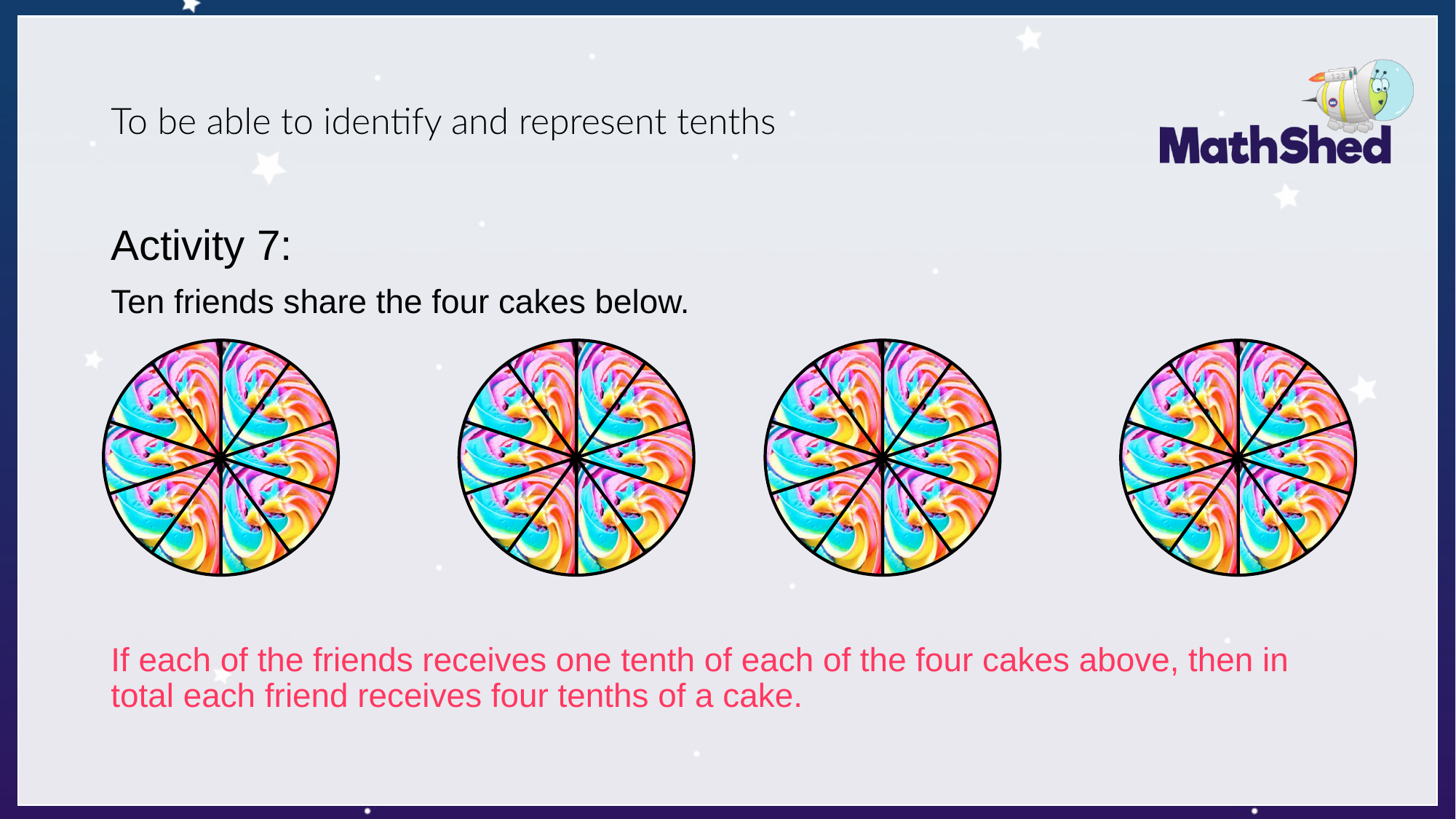

# To be able to identify and represent tenths
Activity 7:
Ten friends share the four cakes below.

If each of the friends receives one tenth of each of the four cakes above, then in total each friend receives four tenths of a cake.

### Chart

| Category | Sales |
|---|---|
| 1st Qtr | 2.0 |
| 2nd Qtr | 2.0 |

### Chart

| Category | Sales |
|---|---|
| 1st Qtr | 2.0 |
| 2nd Qtr | 2.0 |

### Chart

| Category | Sales |
|---|---|
| 1st Qtr | 2.0 |
| 2nd Qtr | 2.0 |

### Chart

| Category | Sales |
|---|---|
| 1st Qtr | 2.0 |
| 2nd Qtr | 2.0 |